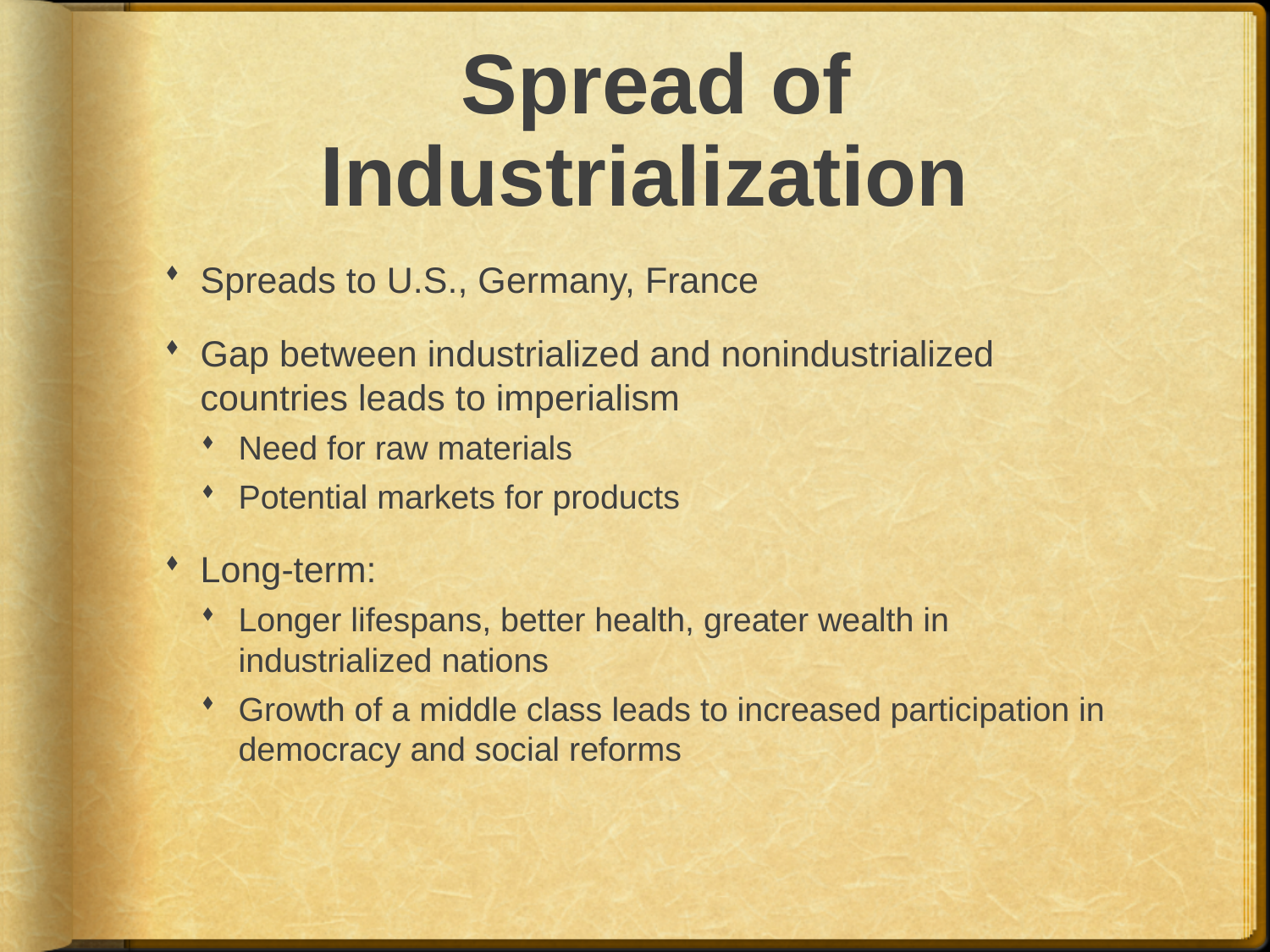

# Spread of Industrialization
Spreads to U.S., Germany, France
Gap between industrialized and nonindustrialized countries leads to imperialism
Need for raw materials
Potential markets for products
Long-term:
Longer lifespans, better health, greater wealth in industrialized nations
Growth of a middle class leads to increased participation in democracy and social reforms